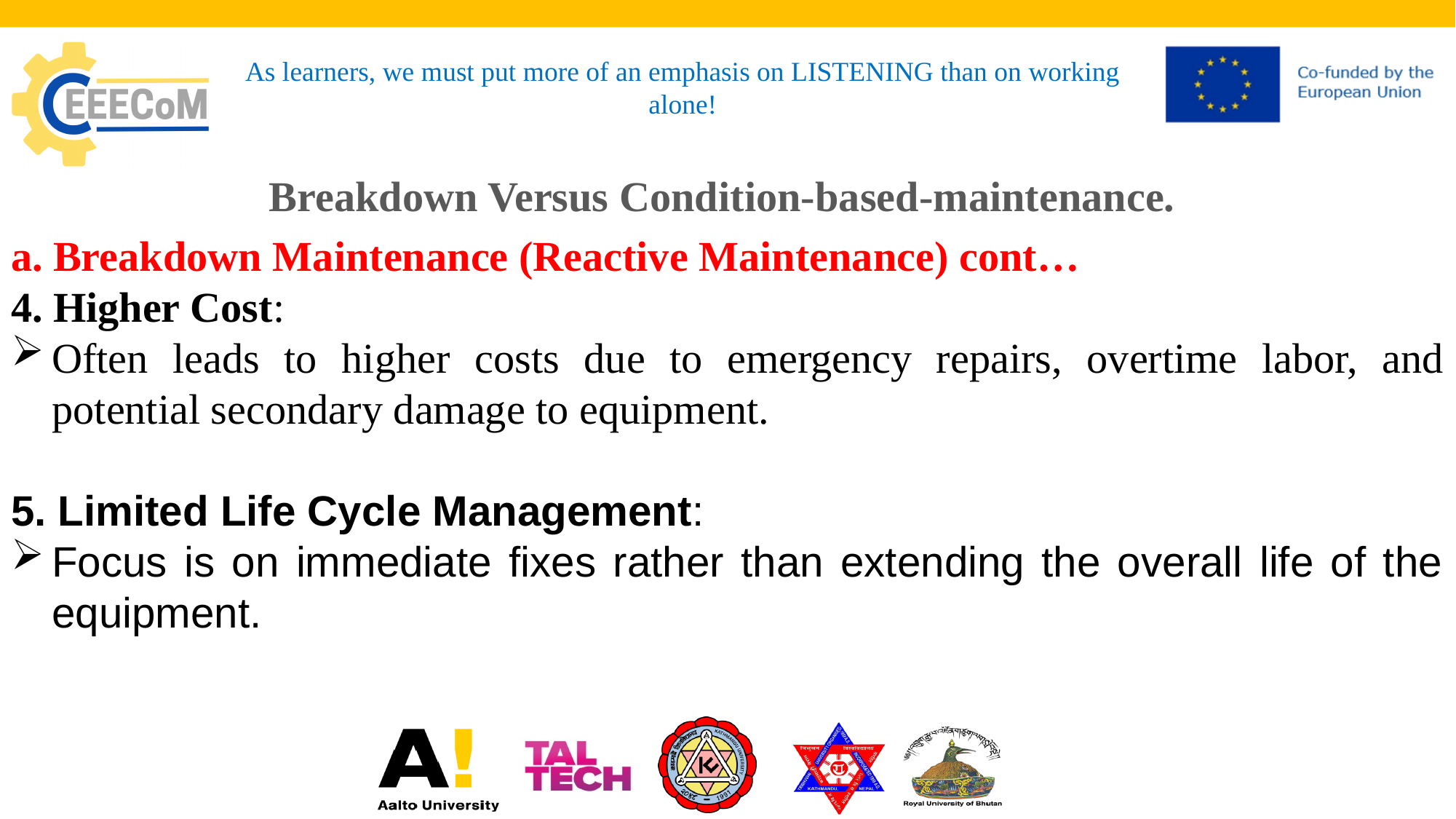

# As learners, we must put more of an emphasis on LISTENING than on working alone!
Breakdown Versus Condition-based-maintenance.
a. Breakdown Maintenance (Reactive Maintenance) cont…
4. Higher Cost:
Often leads to higher costs due to emergency repairs, overtime labor, and potential secondary damage to equipment.

5. Limited Life Cycle Management:
Focus is on immediate fixes rather than extending the overall life of the equipment.